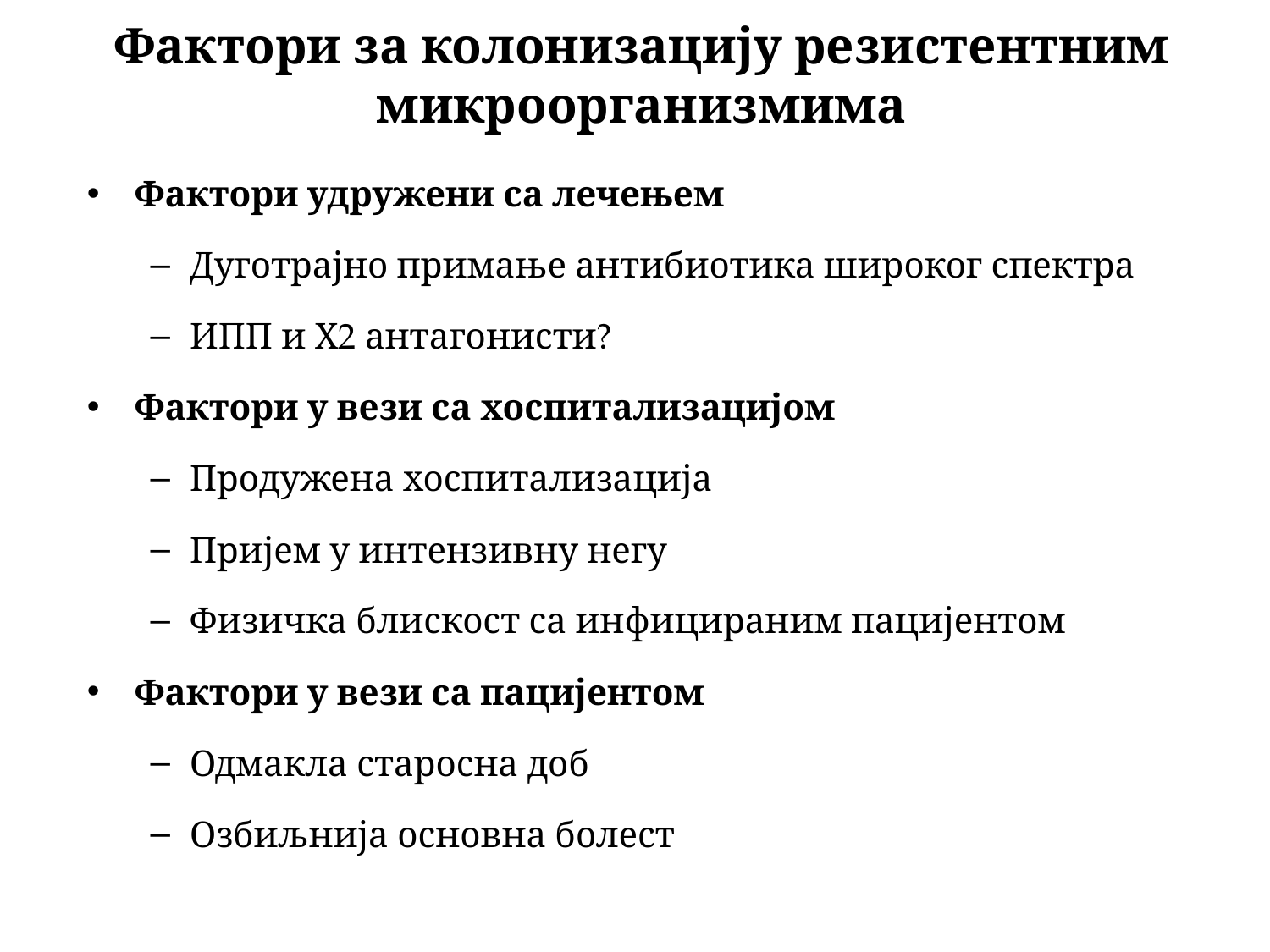

# Фактори за колонизацију резистентним микроорганизмима
Фактори удружени са лечењем
Дуготрајно примање антибиотика широког спектра
ИПП и Х2 антагонисти?
Фактори у вези са хоспитализацијом
Продужена хоспитализација
Пријем у интензивну негу
Физичка блискост са инфицираним пацијентом
Фактори у вези са пацијентом
Одмакла старосна доб
Озбиљнија основна болест